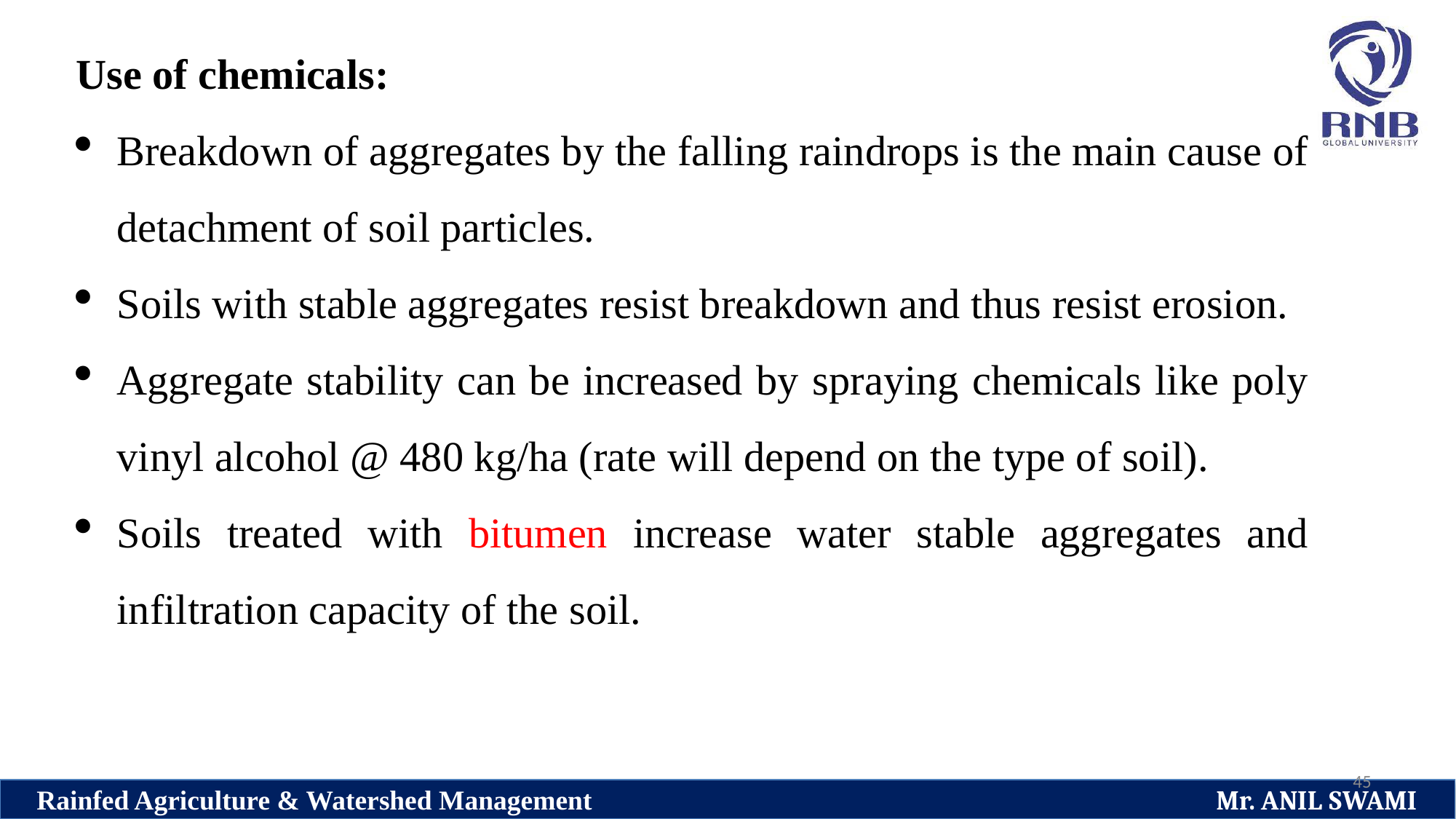

Use of chemicals:
Breakdown of aggregates by the falling raindrops is the main cause of detachment of soil particles.
Soils with stable aggregates resist breakdown and thus resist erosion.
Aggregate stability can be increased by spraying chemicals like poly vinyl alcohol @ 480 kg/ha (rate will depend on the type of soil).
Soils treated with bitumen increase water stable aggregates and infiltration capacity of the soil.
45